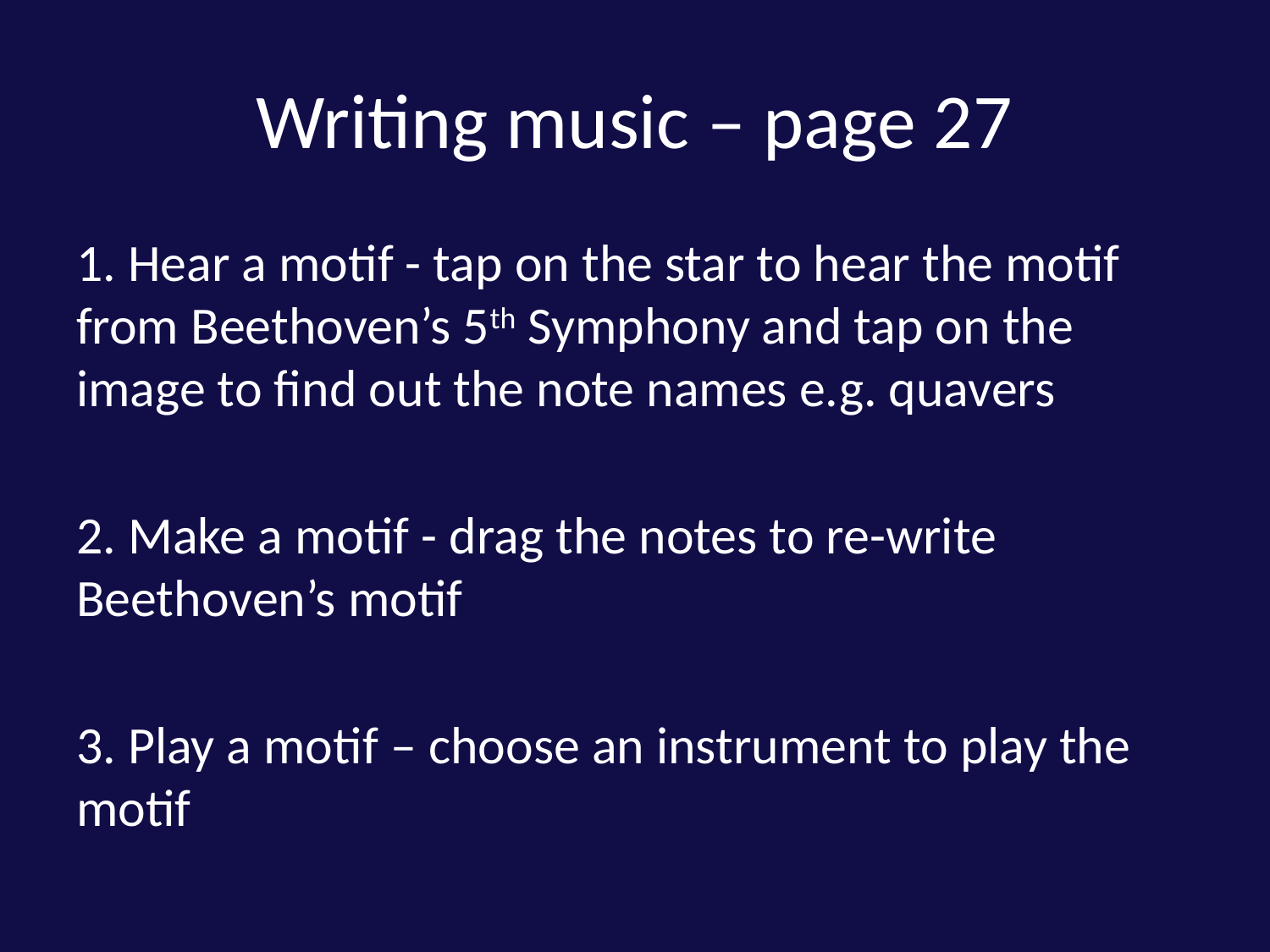

# Writing music – page 27
1. Hear a motif - tap on the star to hear the motif from Beethoven’s 5th Symphony and tap on the image to find out the note names e.g. quavers

2. Make a motif - drag the notes to re-write Beethoven’s motif

3. Play a motif – choose an instrument to play the motif